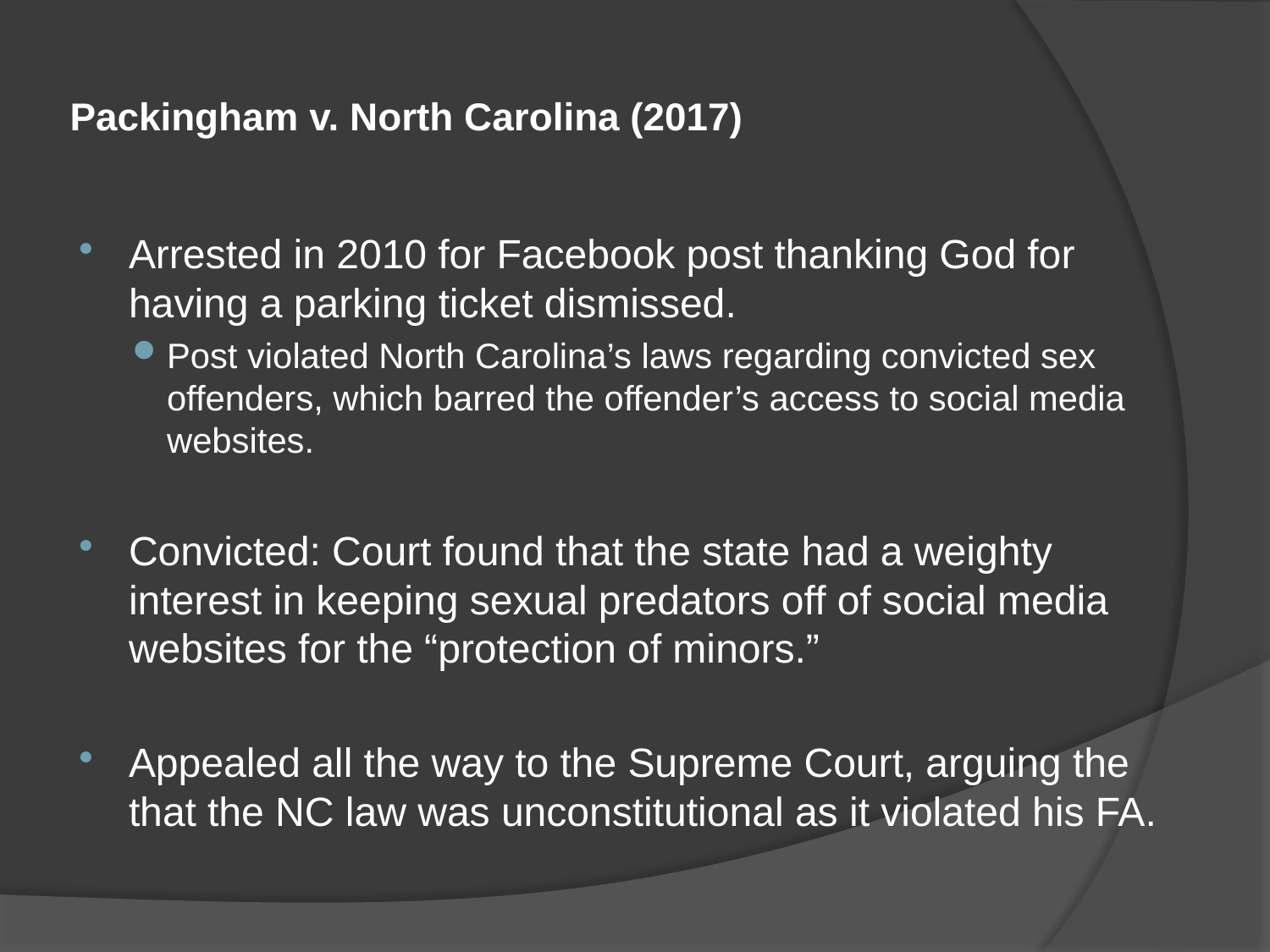

# Packingham v. North Carolina (2017)
Arrested in 2010 for Facebook post thanking God for having a parking ticket dismissed.
Post violated North Carolina’s laws regarding convicted sex offenders, which barred the offender’s access to social media websites.

Convicted: Court found that the state had a weighty interest in keeping sexual predators off of social media websites for the “protection of minors.”

Appealed all the way to the Supreme Court, arguing the that the NC law was unconstitutional as it violated his FA.